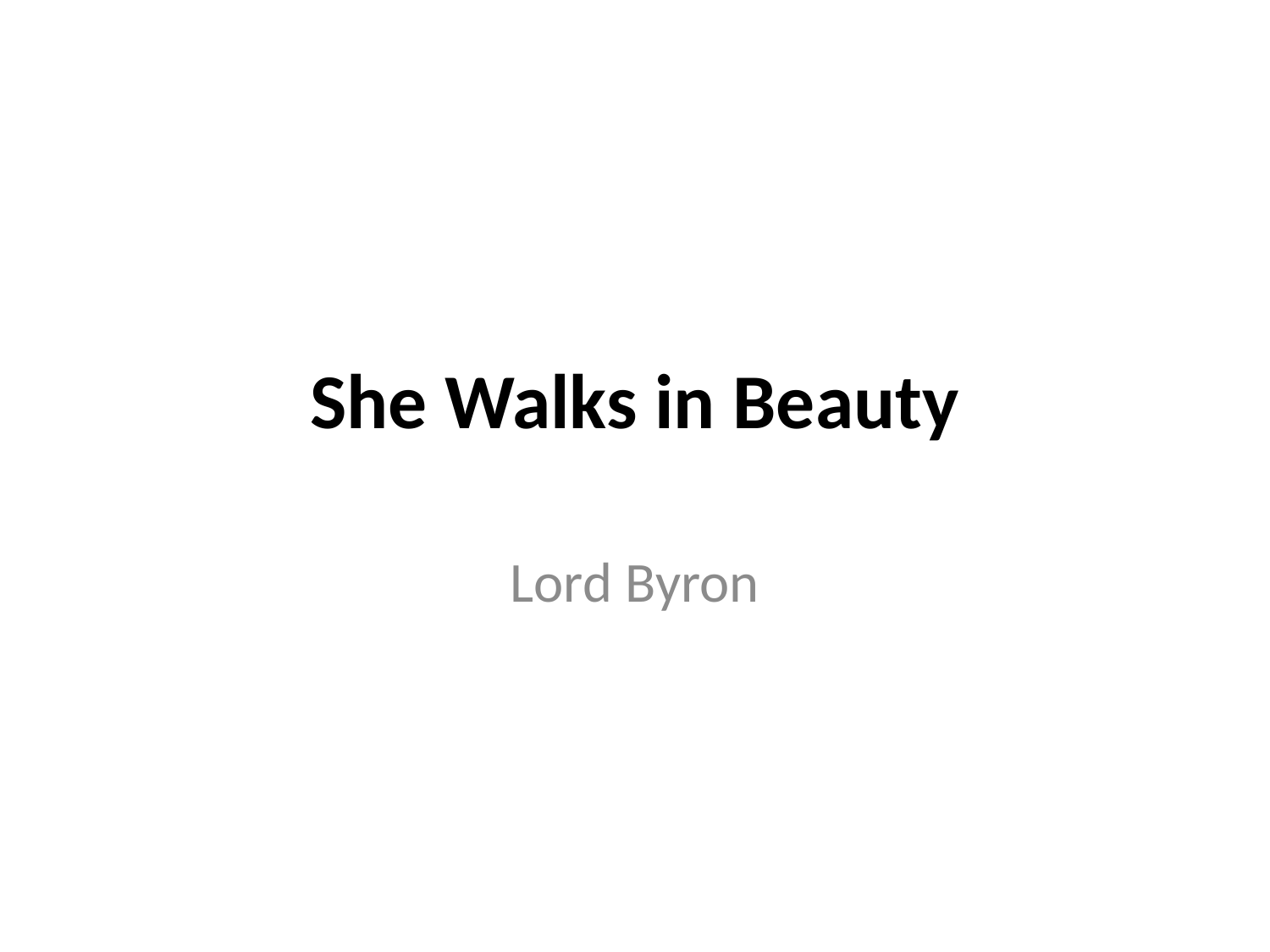

# She Walks in Beauty
Lord Byron